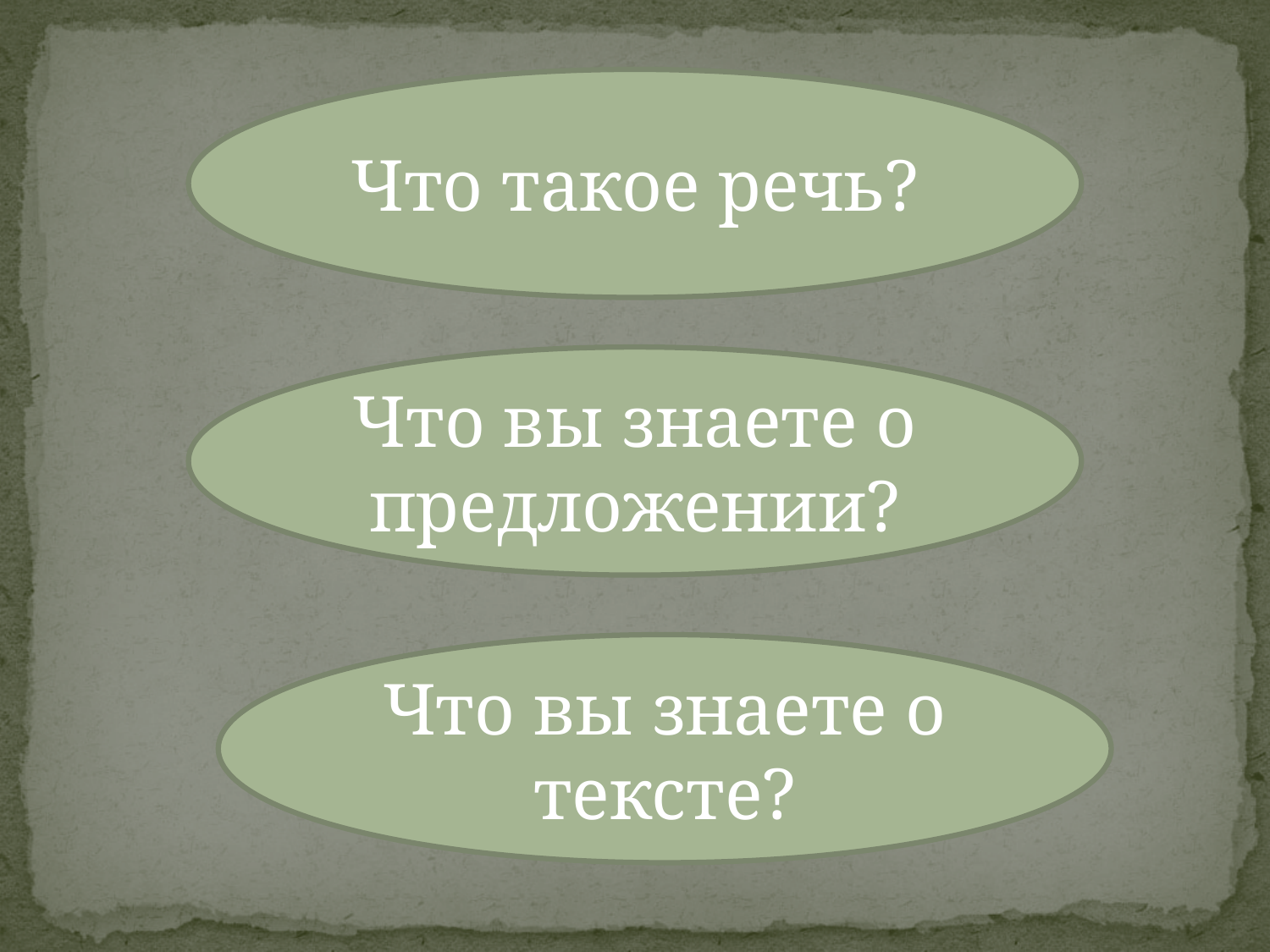

Что такое речь?
Что вы знаете о предложении?
Что вы знаете о тексте?